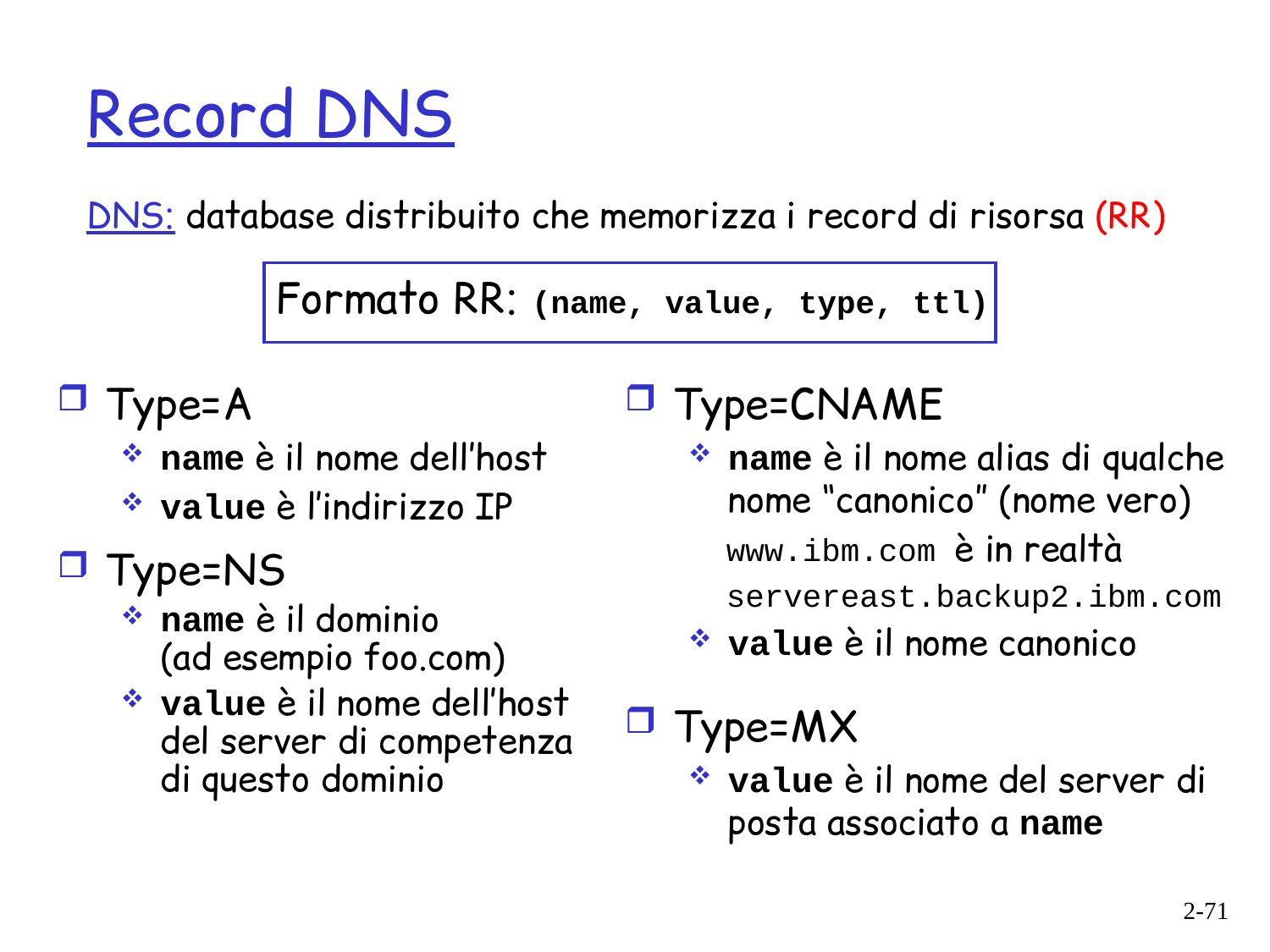

# Record DNS
DNS: database distribuito che memorizza i record di risorsa (RR)

Formato RR: (name, value, type, ttl)
Type=A
name è il nome dell’host
value è l’indirizzo IP

Type=CNAME
name è il nome alias di qualche nome “canonico” (nome vero)
  www.ibm.com è in realtà
  servereast.backup2.ibm.com
value è il nome canonico

Type=NS
name è il dominio
(ad esempio foo.com)
value è il nome dell’host del server di competenza di questo dominio
Type=MX
value è il nome del server di posta associato a name

2-71